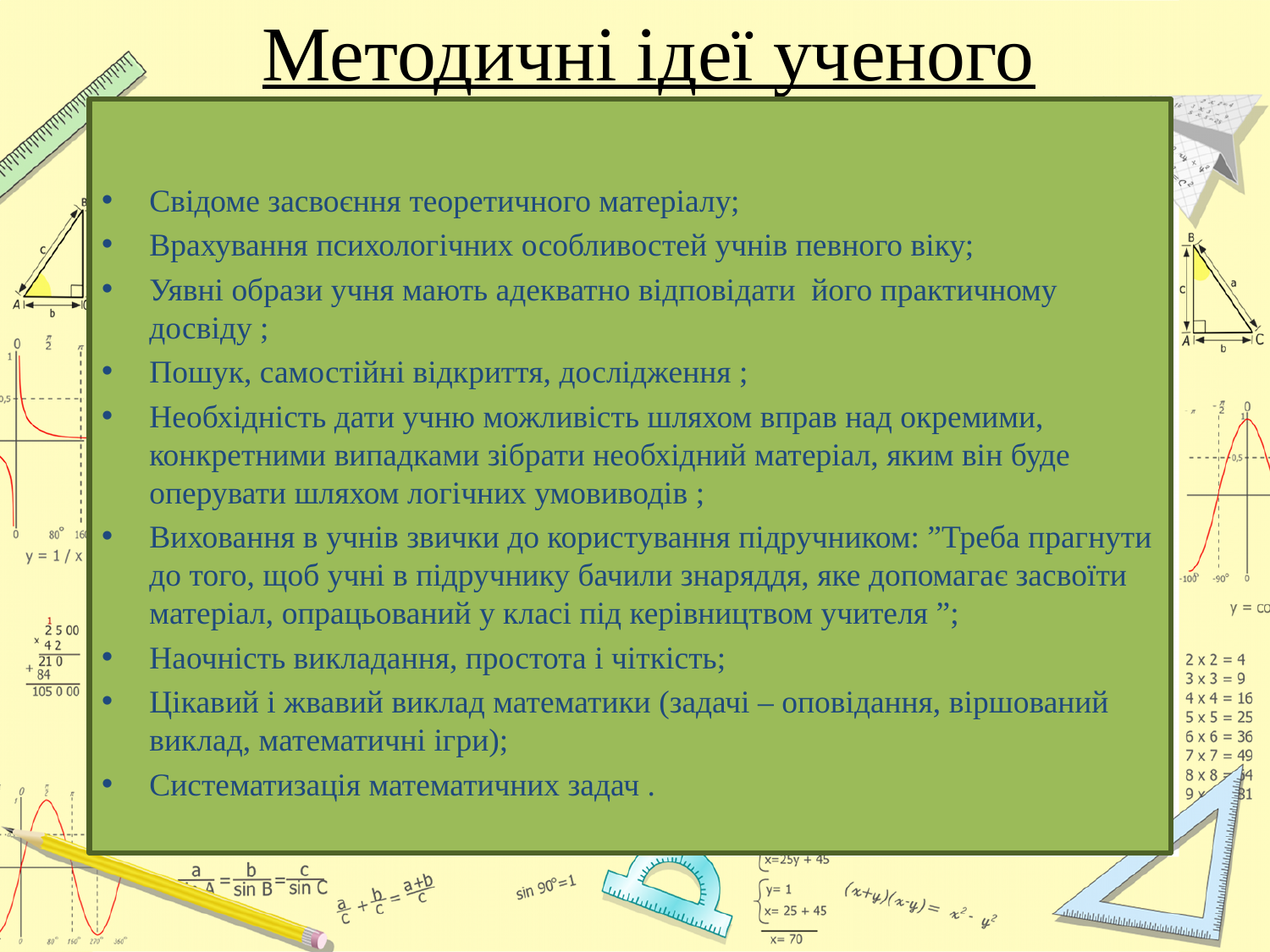

Методичні ідеї ученого
Свідоме засвоєння теоретичного матеріалу;
Врахування психологічних особливостей учнів певного віку;
Уявні образи учня мають адекватно відповідати  його практичному досвіду ;
Пошук, самостійні відкриття, дослідження ;
Необхідність дати учню можливість шляхом вправ над окремими, конкретними випадками зібрати необхідний матеріал, яким він буде оперувати шляхом логічних умовиводів ;
Виховання в учнів звички до користування підручником: ”Треба прагнути до того, щоб учні в підручнику бачили знаряддя, яке допомагає засвоїти матеріал, опрацьований у класі під керівництвом учителя ”;
Наочність викладання, простота і чіткість;
Цікавий і жвавий виклад математики (задачі – оповідання, віршований виклад, математичні ігри);
Систематизація математичних задач .